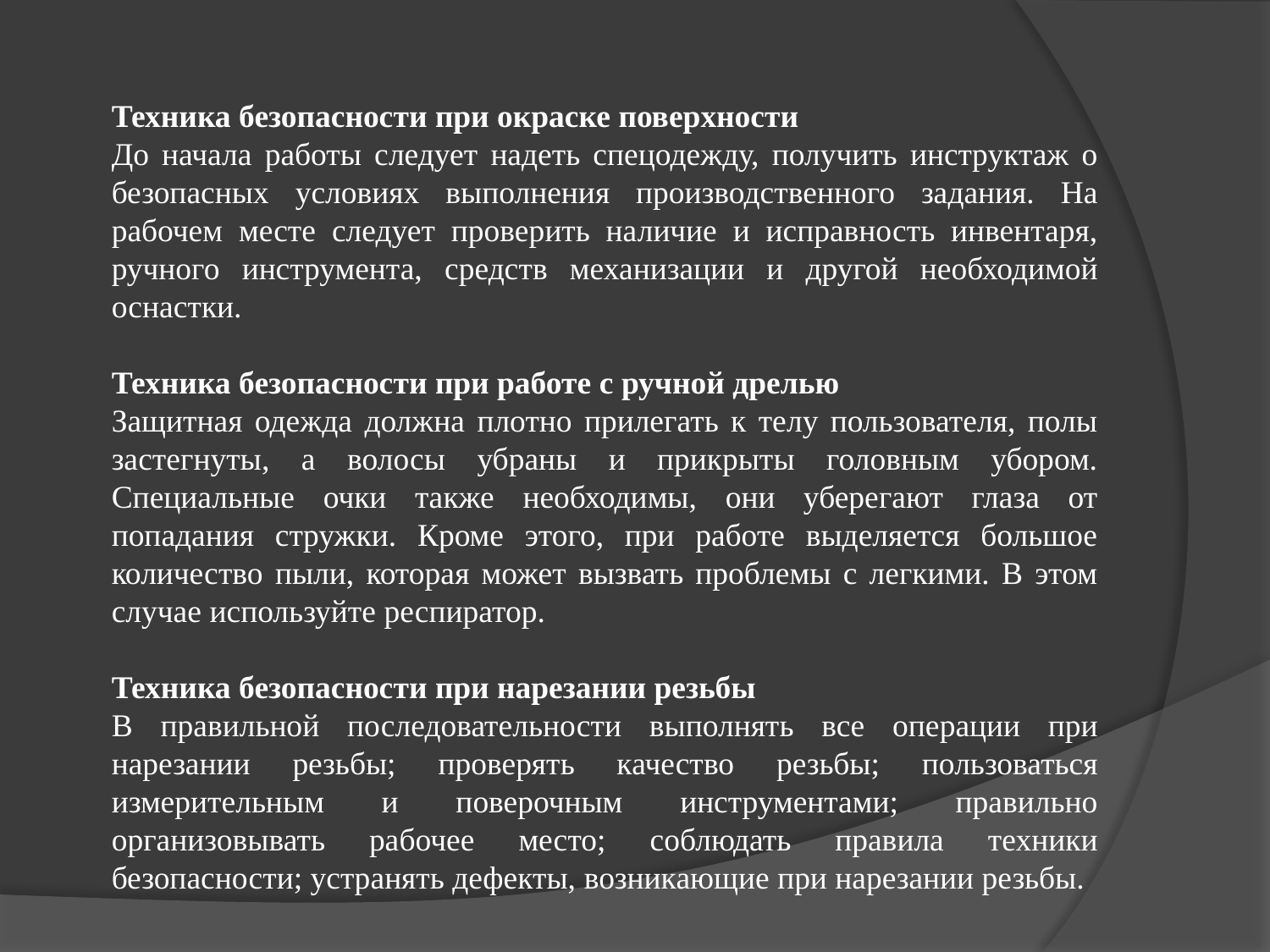

Техника безопасности при окраске поверхности
До начала работы следует надеть спецодежду, получить инструктаж о безопасных условиях выполнения производственного задания. На рабочем месте следует проверить наличие и исправность инвентаря, ручного инструмента, средств механизации и другой необходимой оснастки.

Техника безопасности при работе с ручной дрелью
Защитная одежда должна плотно прилегать к телу пользователя, полы застегнуты, а волосы убраны и прикрыты головным убором. Специальные очки также необходимы, они уберегают глаза от попадания стружки. Кроме этого, при работе выделяется большое количество пыли, которая может вызвать проблемы с легкими. В этом случае используйте респиратор.

Техника безопасности при нарезании резьбы
В правильной последовательности выполнять все операции при нарезании резьбы; проверять качество резьбы; пользоваться измерительным и поверочным инструментами; правильно организовывать рабочее место; соблюдать правила техники безопасности; устранять дефекты, возникающие при нарезании резьбы.